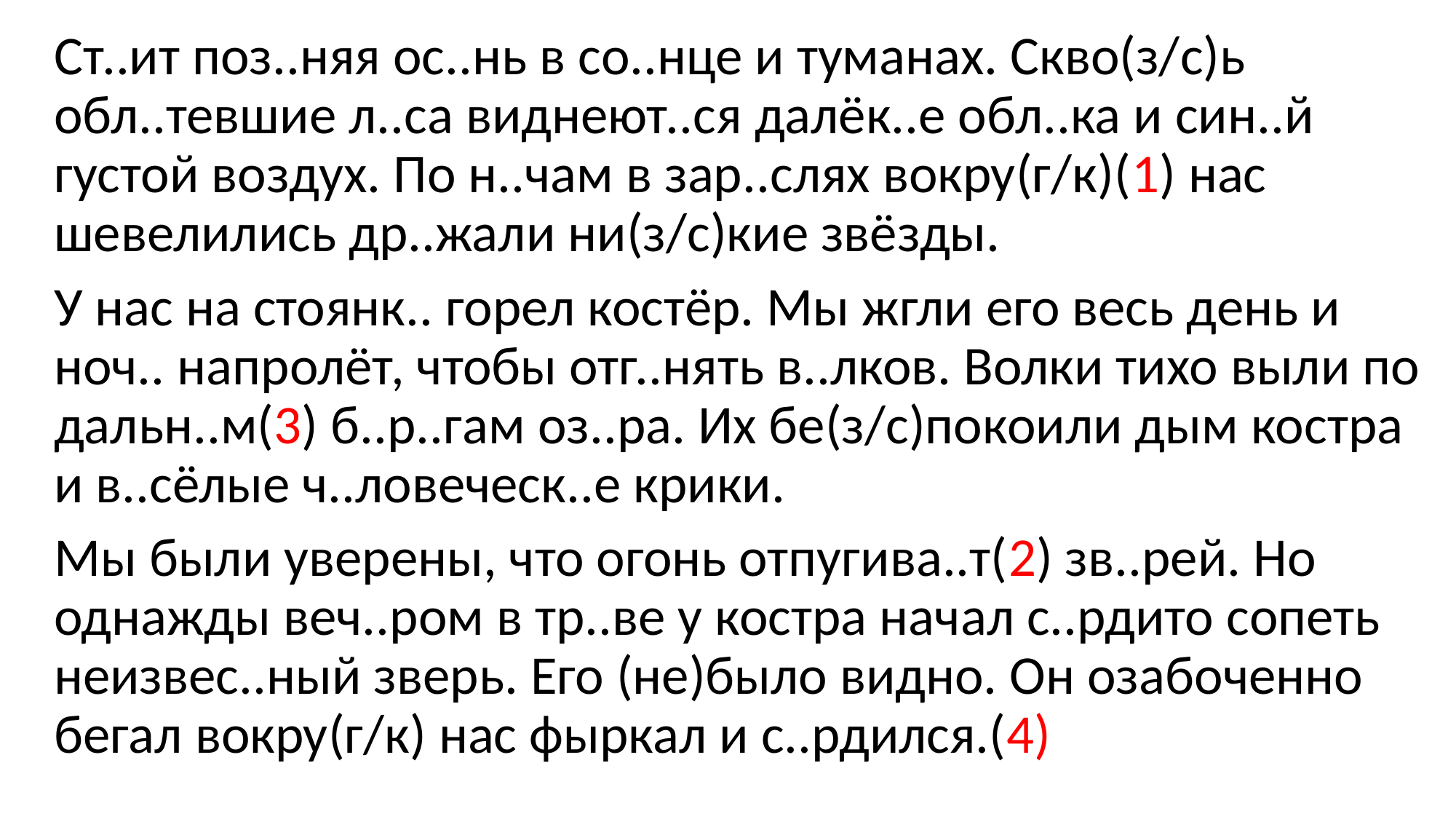

Ст..ит поз..няя ос..нь в со..нце и туманах. Скво(з/с)ь обл..тевшие л..са виднеют..ся далёк..е обл..ка и син..й густой воздух. По н..чам в зар..слях вокру(г/к)(1) нас шевелились др..жали ни(з/с)кие звёзды.
У нас на стоянк.. горел костёр. Мы жгли его весь день и ноч.. напролёт, чтобы отг..нять в..лков. Волки тихо выли по дальн..м(3) б..р..гам оз..ра. Их бе(з/с)покоили дым костра и в..сёлые ч..ловеческ..е крики.
Мы были уверены, что огонь отпугива..т(2) зв..рей. Но однажды веч..ром в тр..ве у костра начал с..рдито сопеть неизвес..ный зверь. Его (не)было видно. Он озабоченно бегал вокру(г/к) нас фыркал и с..рдился.(4)